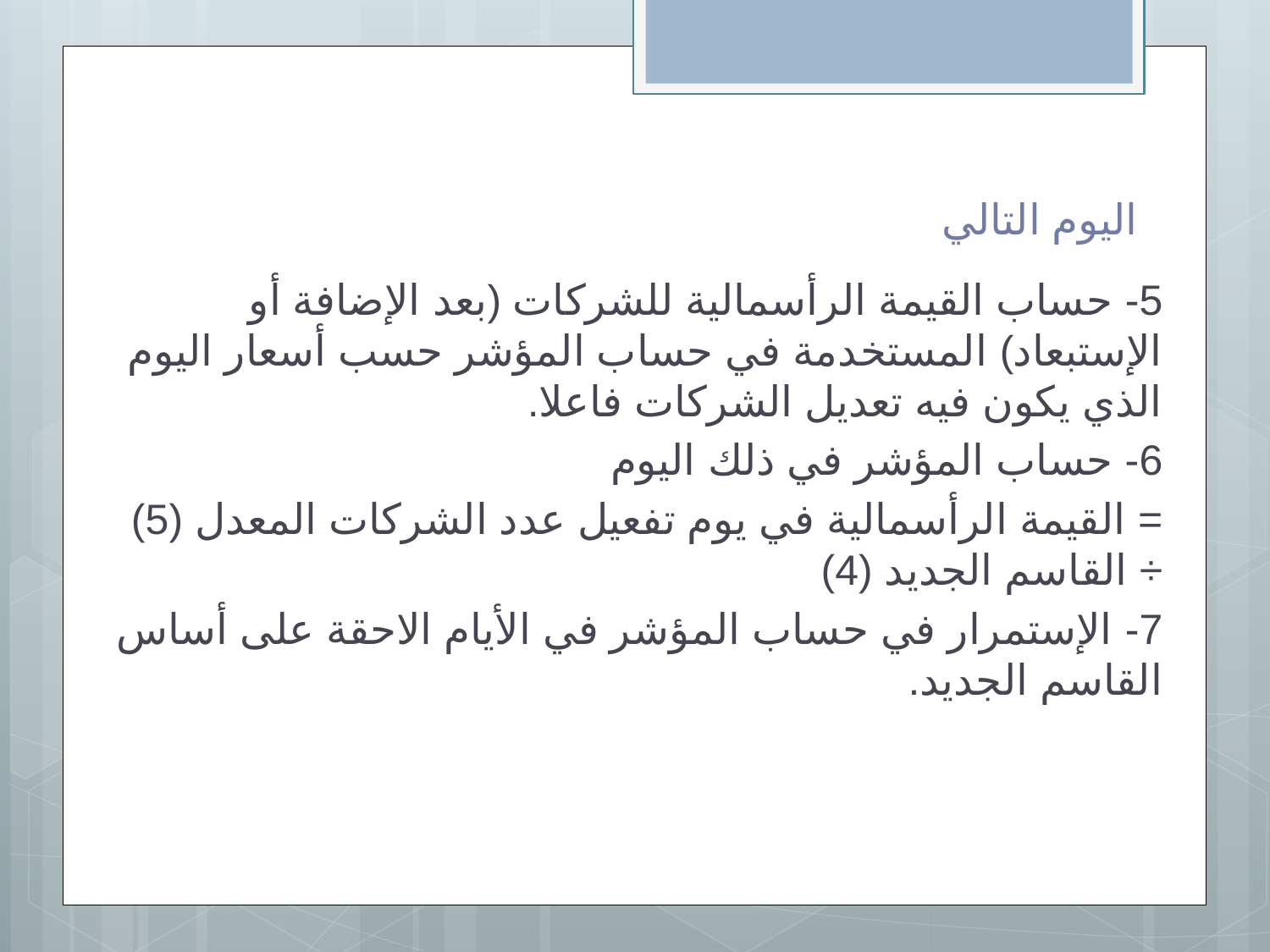

# اليوم التالي
5- حساب القيمة الرأسمالية للشركات (بعد الإضافة أو الإستبعاد) المستخدمة في حساب المؤشر حسب أسعار اليوم الذي يكون فيه تعديل الشركات فاعلا.
6- حساب المؤشر في ذلك اليوم
= القيمة الرأسمالية في يوم تفعيل عدد الشركات المعدل (5) ÷ القاسم الجديد (4)
7- الإستمرار في حساب المؤشر في الأيام الاحقة على أساس القاسم الجديد.